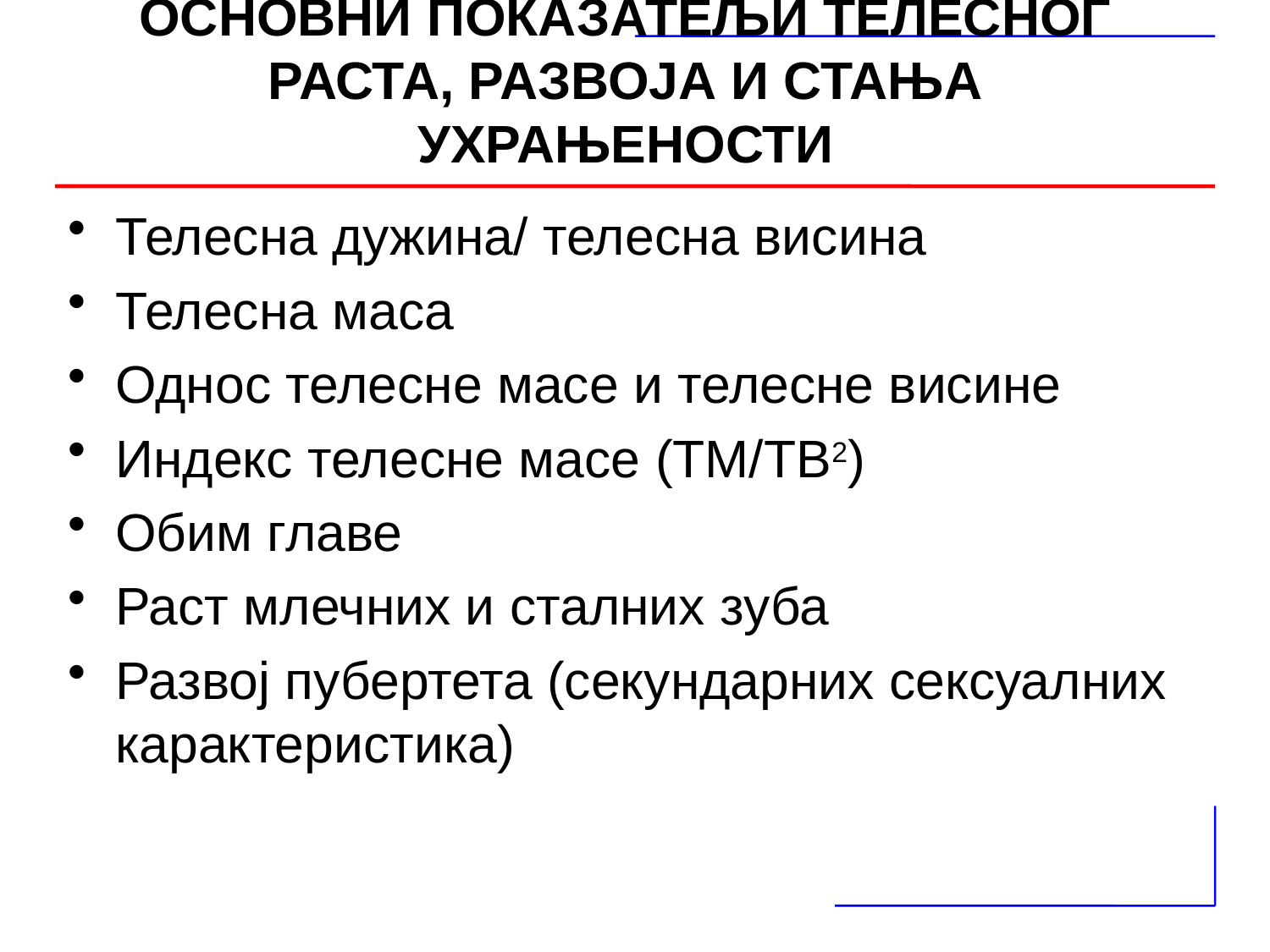

# ОСНОВНИ ПОКАЗАТЕЉИ ТЕЛЕСНОГ РАСТА, РАЗВОЈА И СТАЊА УХРАЊЕНОСТИ
Телесна дужина/ телесна висина
Телесна маса
Однос телесне масе и телесне висине
Индекс телесне масе (ТМ/ТВ2)
Обим главе
Раст млечних и сталних зуба
Развој пубертета (секундарних сексуалних карактеристика)